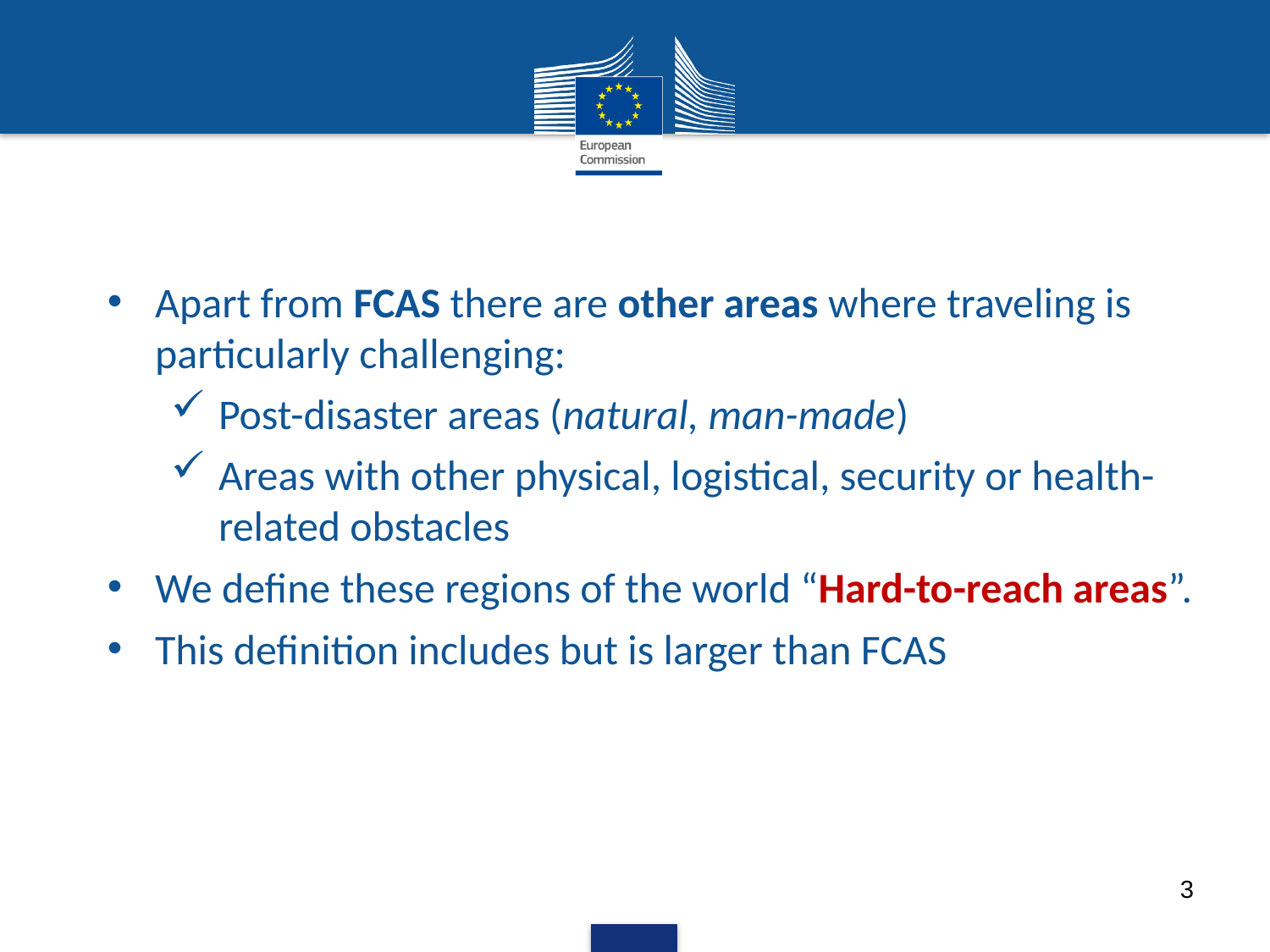

Apart from FCAS there are other areas where traveling is particularly challenging:
Post-disaster areas (natural, man-made)
Areas with other physical, logistical, security or health-related obstacles
We define these regions of the world “Hard-to-reach areas”.
This definition includes but is larger than FCAS
3